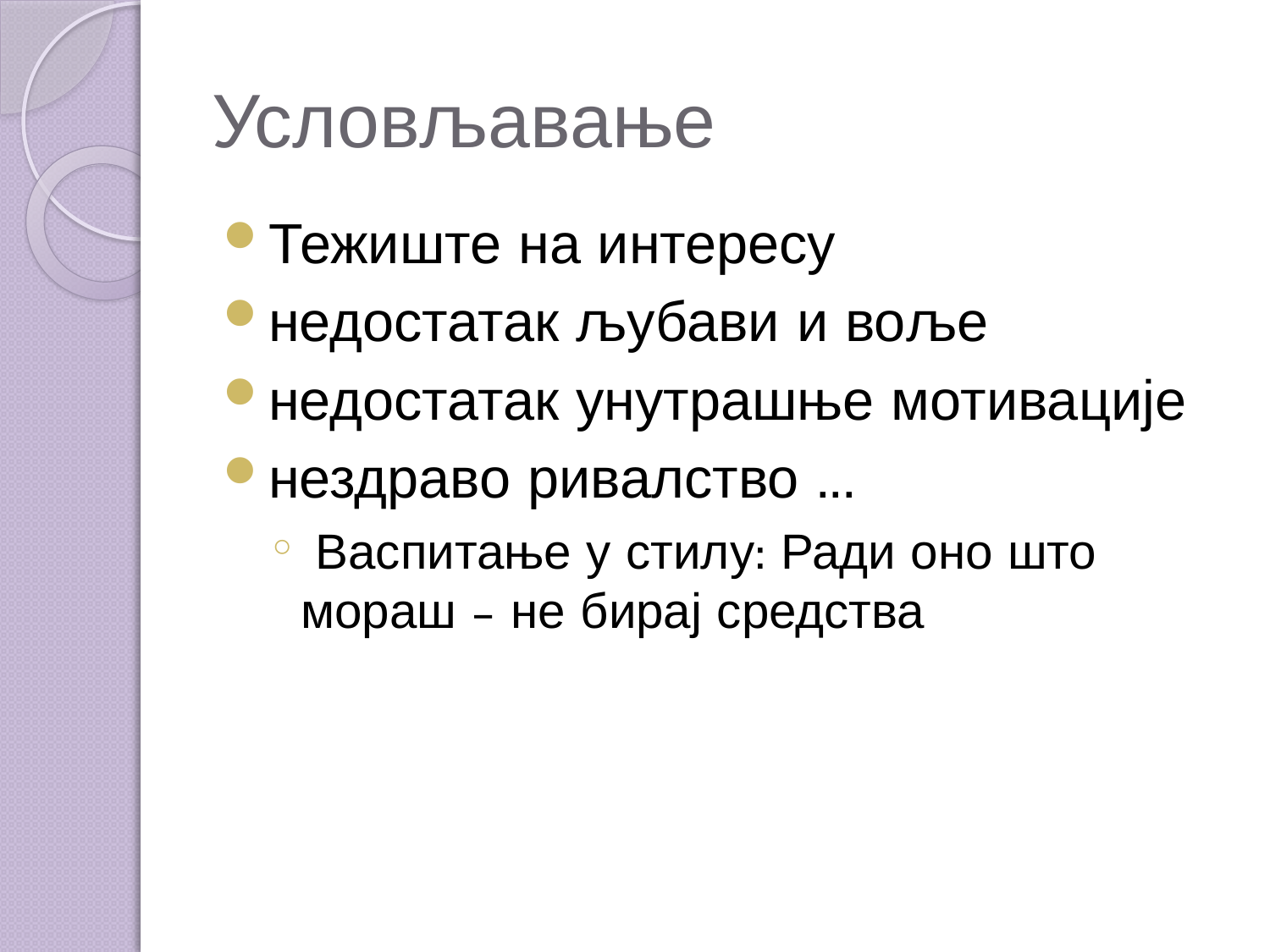

# Условљавање
Тежиште на интересу
недостатак љубави и воље
недостатак унутрашње мотивације
нездраво ривалство ...
 Васпитање у стилу: Ради оно што мораш – не бирај средства